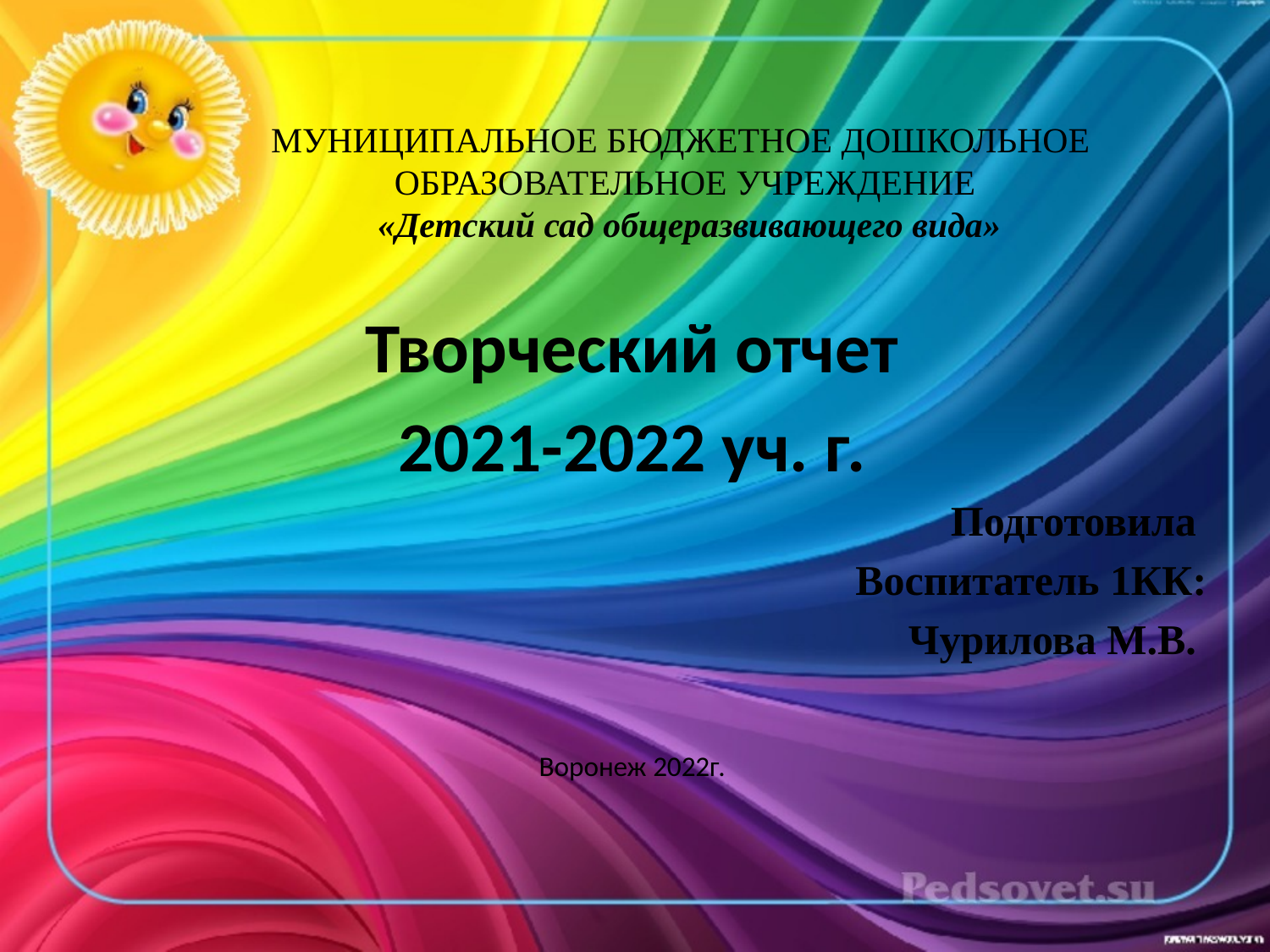

# МУНИЦИПАЛЬНОЕ БЮДЖЕТНОЕ ДОШКОЛЬНОЕ ОБРАЗОВАТЕЛЬНОЕ УЧРЕЖДЕНИЕ «Детский сад общеразвивающего вида»
Творческий отчет
2021-2022 уч. г.
Подготовила
Воспитатель 1КК:
Чурилова М.В.

Воронеж 2022г.